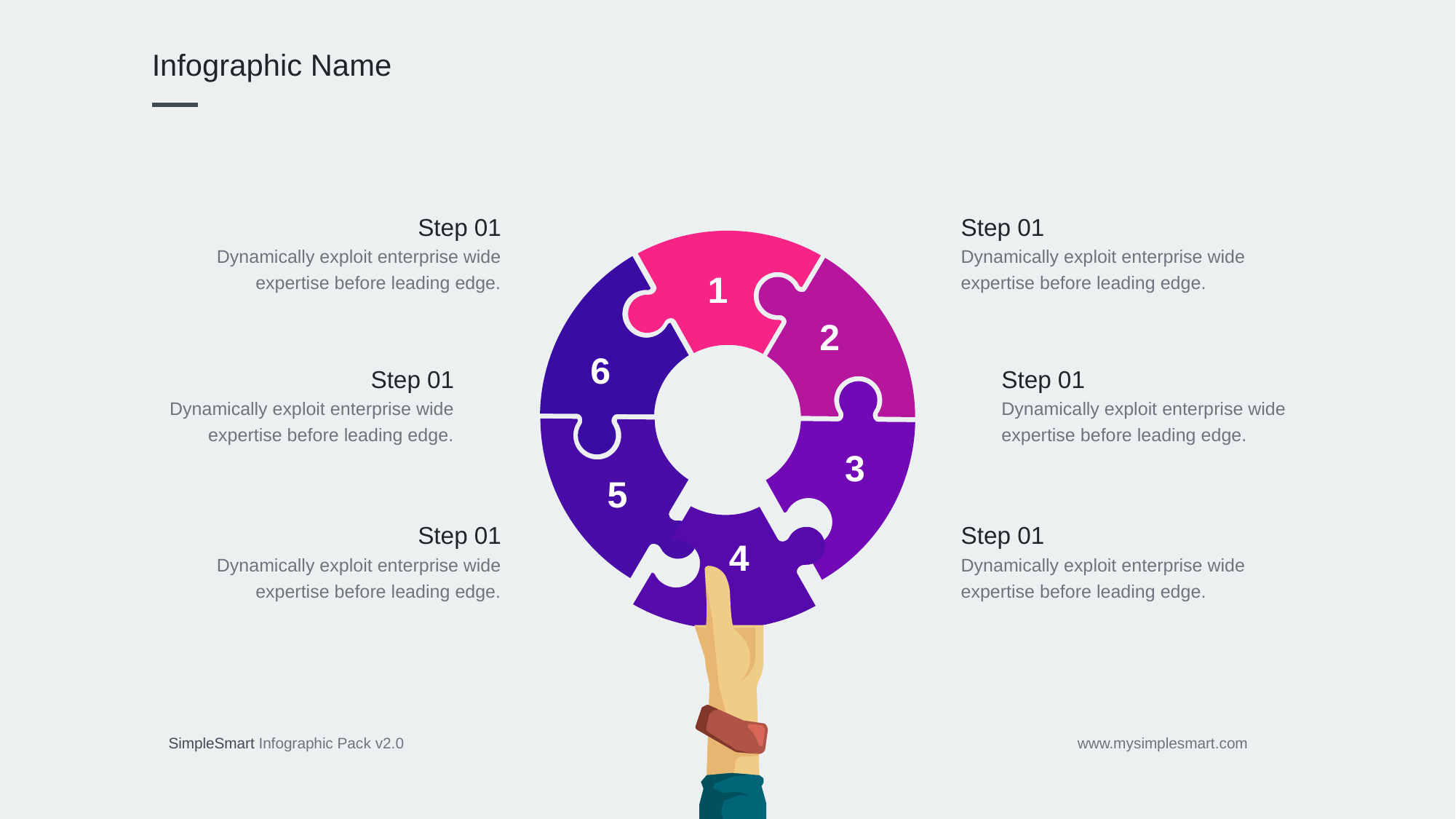

Infographic Name
Step 01
Dynamically exploit enterprise wide
expertise before leading edge.
Step 01
Dynamically exploit enterprise wide
expertise before leading edge.

1
2
6
Step 01
Dynamically exploit enterprise wide
expertise before leading edge.
Step 01
Dynamically exploit enterprise wide
expertise before leading edge.

3
5

Step 01
Dynamically exploit enterprise wide
expertise before leading edge.
Step 01
Dynamically exploit enterprise wide
expertise before leading edge.
4

9